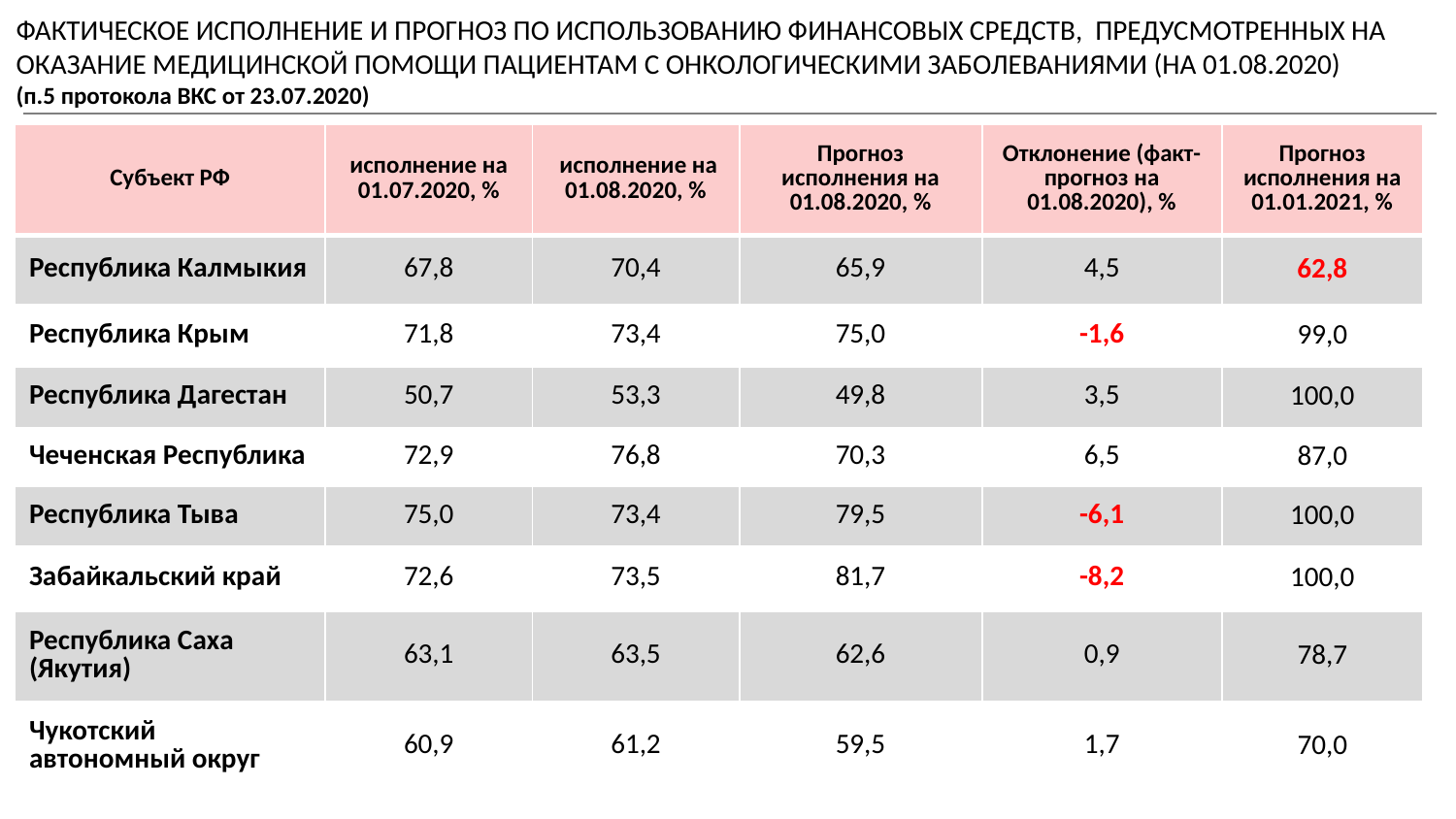

ФАКТИЧЕСКОЕ ИСПОЛНЕНИЕ И ПРОГНОЗ ПО ИСПОЛЬЗОВАНИЮ ФИНАНСОВЫХ СРЕДСТВ,  ПРЕДУСМОТРЕННЫХ НА ОКАЗАНИЕ МЕДИЦИНСКОЙ ПОМОЩИ ПАЦИЕНТАМ С ОНКОЛОГИЧЕСКИМИ ЗАБОЛЕВАНИЯМИ (НА 01.08.2020)
(п.5 протокола ВКС от 23.07.2020)
| Субъект РФ | исполнение на 01.07.2020, % | исполнение на 01.08.2020, % | Прогноз исполнения на 01.08.2020, % | Отклонение (факт-прогноз на 01.08.2020), % | Прогноз исполнения на 01.01.2021, % |
| --- | --- | --- | --- | --- | --- |
| Республика Калмыкия | 67,8 | 70,4 | 65,9 | 4,5 | 62,8 |
| Республика Крым | 71,8 | 73,4 | 75,0 | -1,6 | 99,0 |
| Республика Дагестан | 50,7 | 53,3 | 49,8 | 3,5 | 100,0 |
| Чеченская Республика | 72,9 | 76,8 | 70,3 | 6,5 | 87,0 |
| Республика Тыва | 75,0 | 73,4 | 79,5 | -6,1 | 100,0 |
| Забайкальский край | 72,6 | 73,5 | 81,7 | -8,2 | 100,0 |
| Республика Саха (Якутия) | 63,1 | 63,5 | 62,6 | 0,9 | 78,7 |
| Чукотский автономный округ | 60,9 | 61,2 | 59,5 | 1,7 | 70,0 |